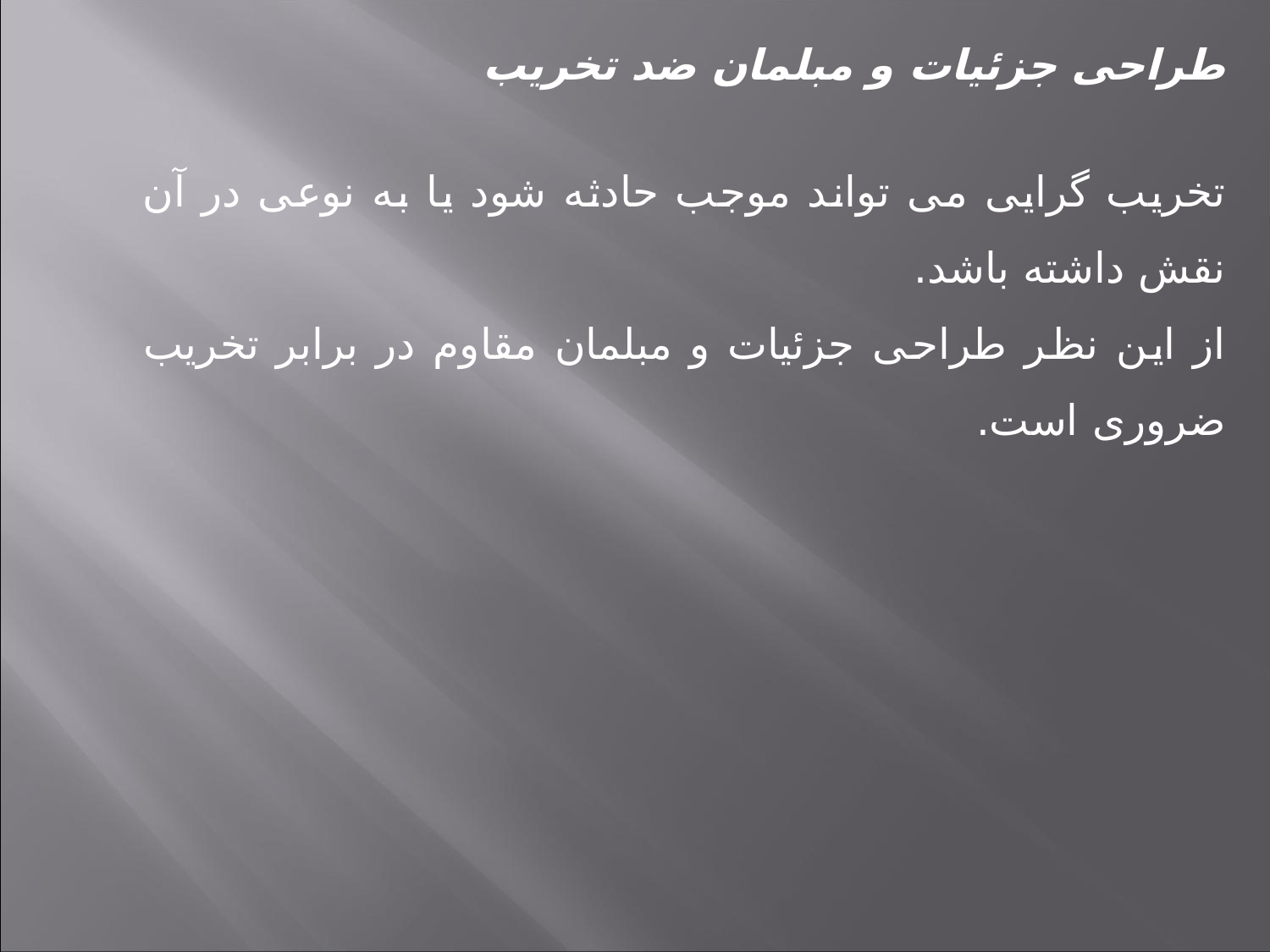

طراحی جزئیات و مبلمان ضد تخریب

تخریب گرایی می تواند موجب حادثه شود یا به نوعی در آن نقش داشته باشد.
از این نظر طراحی جزئیات و مبلمان مقاوم در برابر تخریب ضروری است.